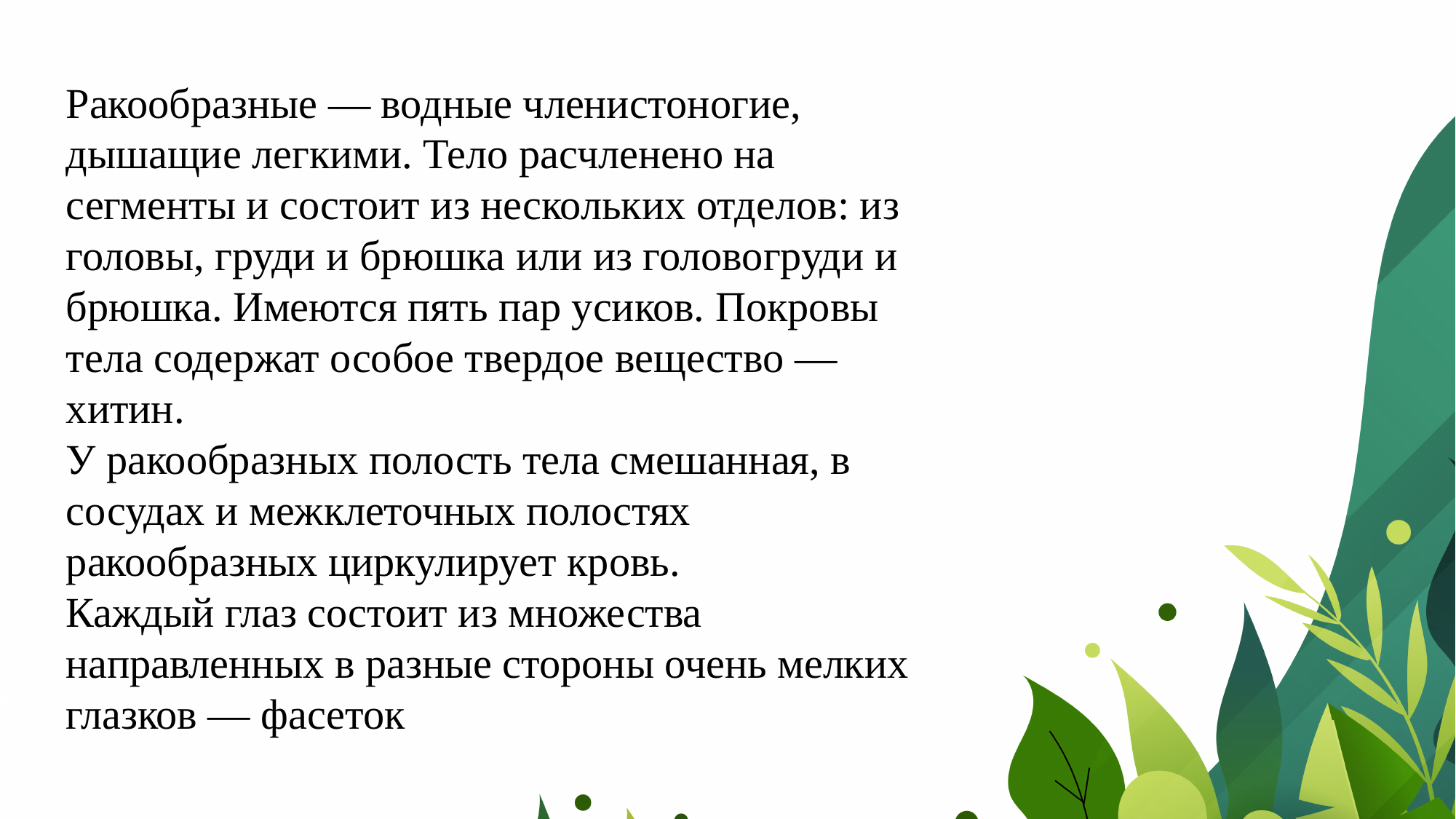

Ракообразные — водные членистоногие, дышащие легкими. Тело расчленено на сегменты и состоит из нескольких отделов: из головы, груди и брюшка или из головогруди и брюшка. Имеются пять пар усиков. Покровы тела содержат особое твердое вещество — хитин.
У ракообразных полость тела смешанная, в сосудах и межклеточных полостях ракообразных циркулирует кровь.
Каждый глаз состоит из множества направленных в разные стороны очень мелких глазков — фасеток